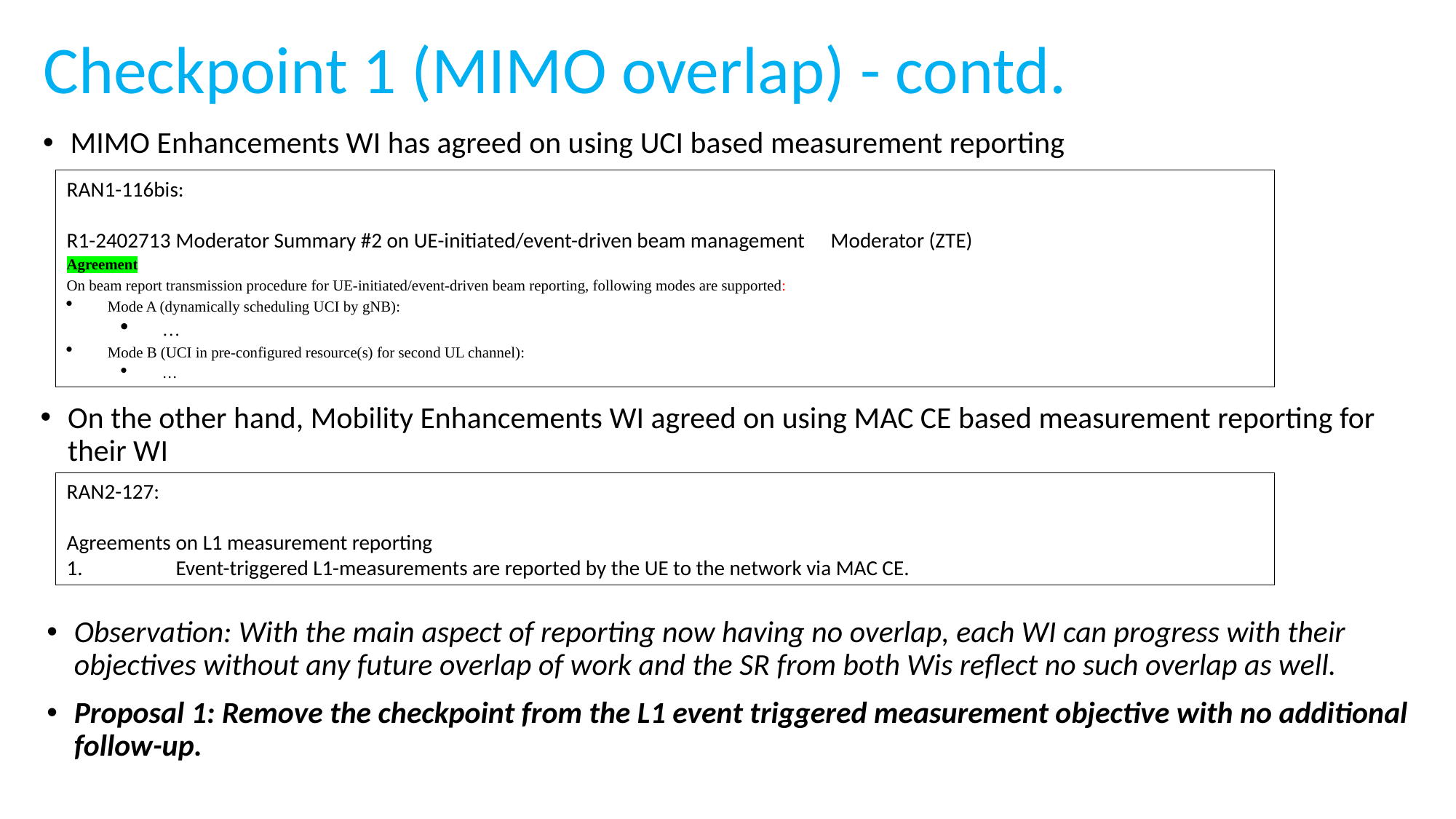

Checkpoint 1 (MIMO overlap) - contd.
MIMO Enhancements WI has agreed on using UCI based measurement reporting

RAN1-116bis:

R1-2402713	Moderator Summary #2 on UE-initiated/event-driven beam management	Moderator (ZTE)
Agreement
On beam report transmission procedure for UE-initiated/event-driven beam reporting, following modes are supported:
Mode A (dynamically scheduling UCI by gNB):
…
Mode B (UCI in pre-configured resource(s) for second UL channel):
…
On the other hand, Mobility Enhancements WI agreed on using MAC CE based measurement reporting for their WI

RAN2-127:

Agreements on L1 measurement reporting
1.	Event-triggered L1-measurements are reported by the UE to the network via MAC CE.
Observation: With the main aspect of reporting now having no overlap, each WI can progress with their objectives without any future overlap of work and the SR from both Wis reflect no such overlap as well.
Proposal 1: Remove the checkpoint from the L1 event triggered measurement objective with no additional follow-up.